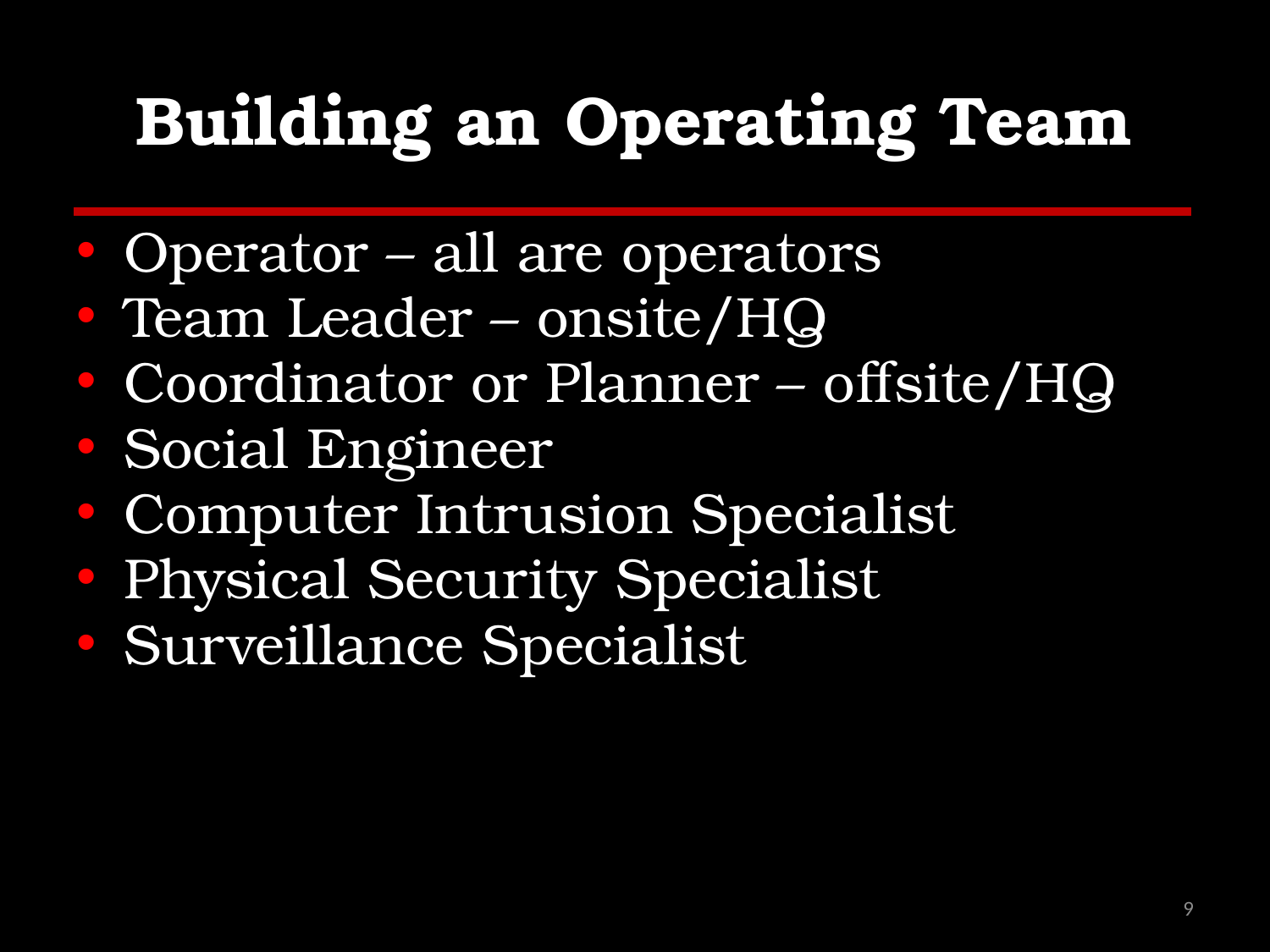

# Building an Operating Team
Operator – all are operators
Team Leader – onsite/HQ
Coordinator or Planner – offsite/HQ
Social Engineer
Computer Intrusion Specialist
Physical Security Specialist
Surveillance Specialist

9